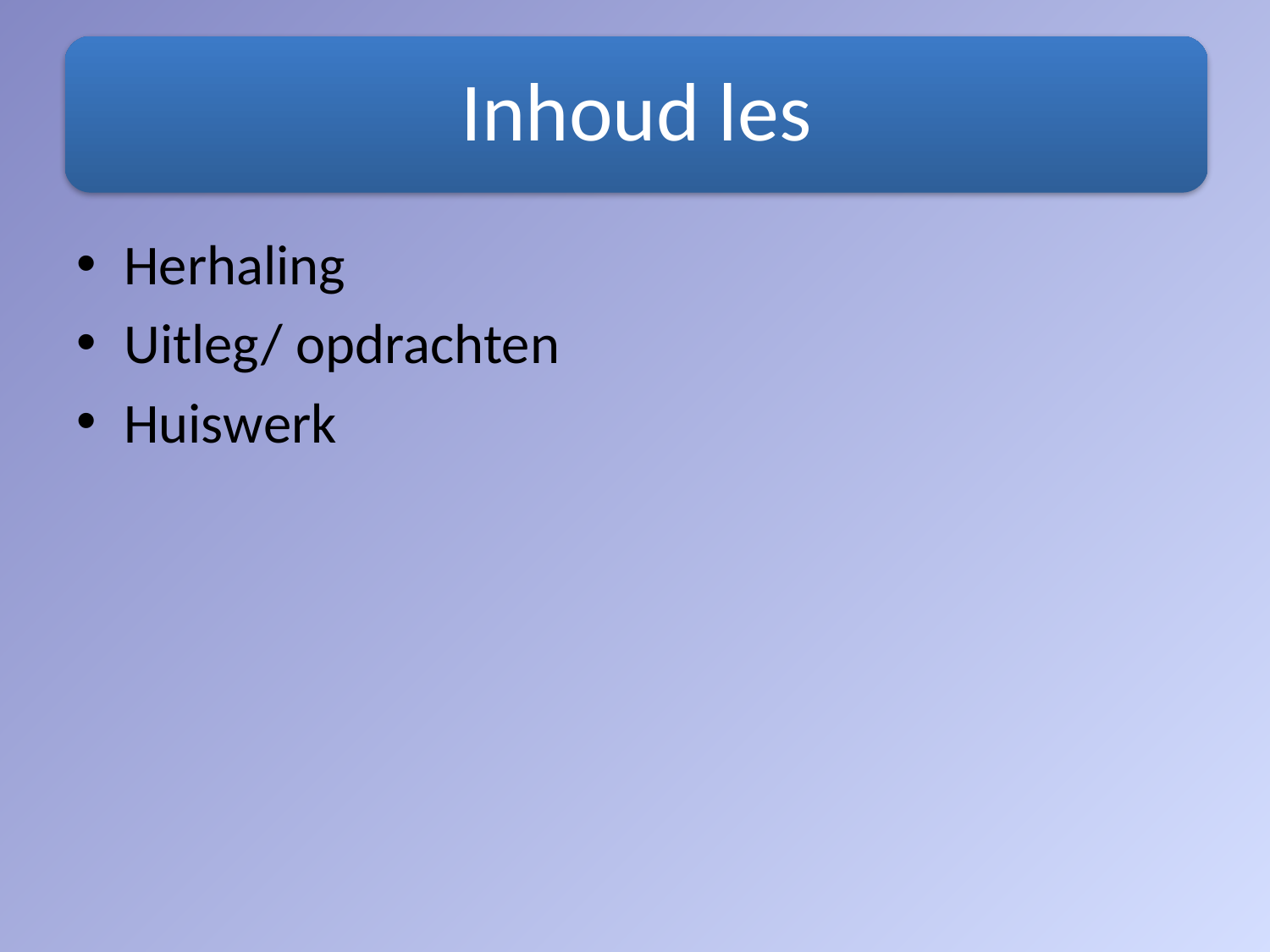

Inhoud les
#
Herhaling
Uitleg/ opdrachten
Huiswerk